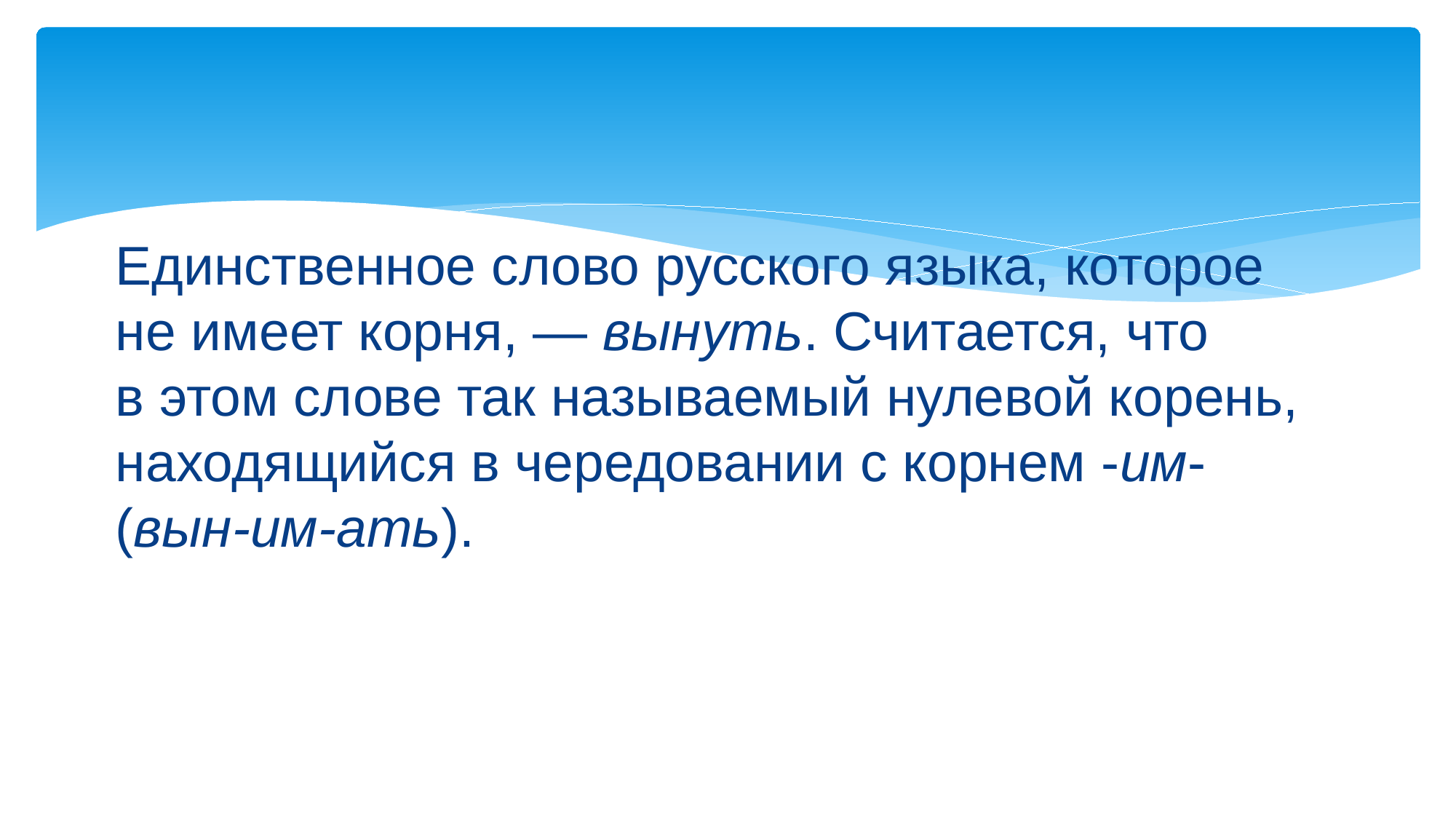

Единственное слово русского языка, которое не имеет корня, — вынуть. Считается, что в этом слове так называемый нулевой корень, находящийся в чередовании с корнем -им- (вын-им-ать).